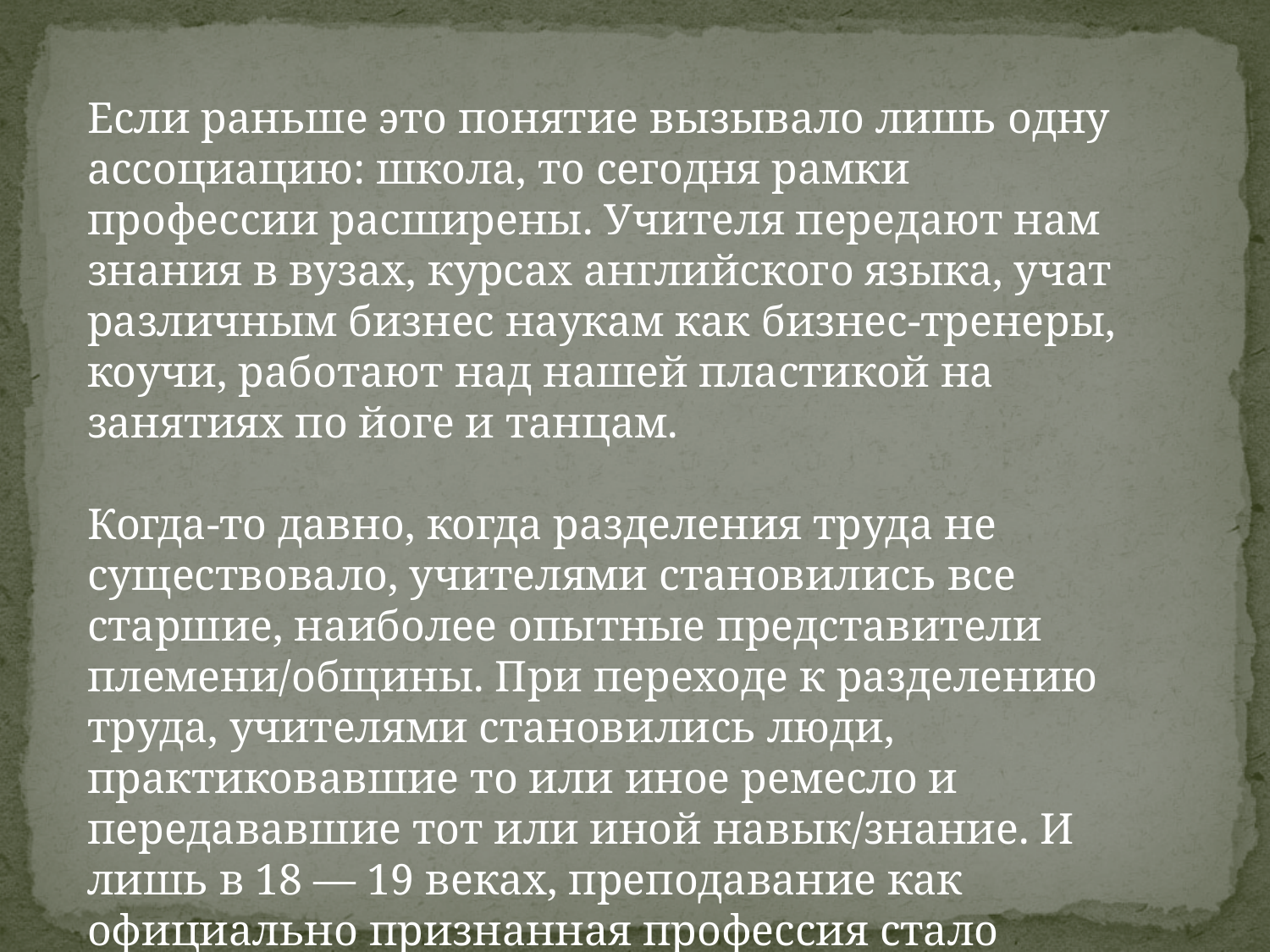

Если раньше это понятие вызывало лишь одну ассоциацию: школа, то сегодня рамки профессии расширены. Учителя передают нам знания в вузах, курсах английского языка, учат различным бизнес наукам как бизнес-тренеры, коучи, работают над нашей пластикой на занятиях по йоге и танцам.

Когда-то давно, когда разделения труда не существовало, учителями становились все старшие, наиболее опытные представители племени/общины. При переходе к разделению труда, учителями становились люди, практиковавшие то или иное ремесло и передававшие тот или иной навык/знание. И лишь в 18 — 19 веках, преподавание как официально признанная профессия стало массовым явлением в Европе и во всём мире